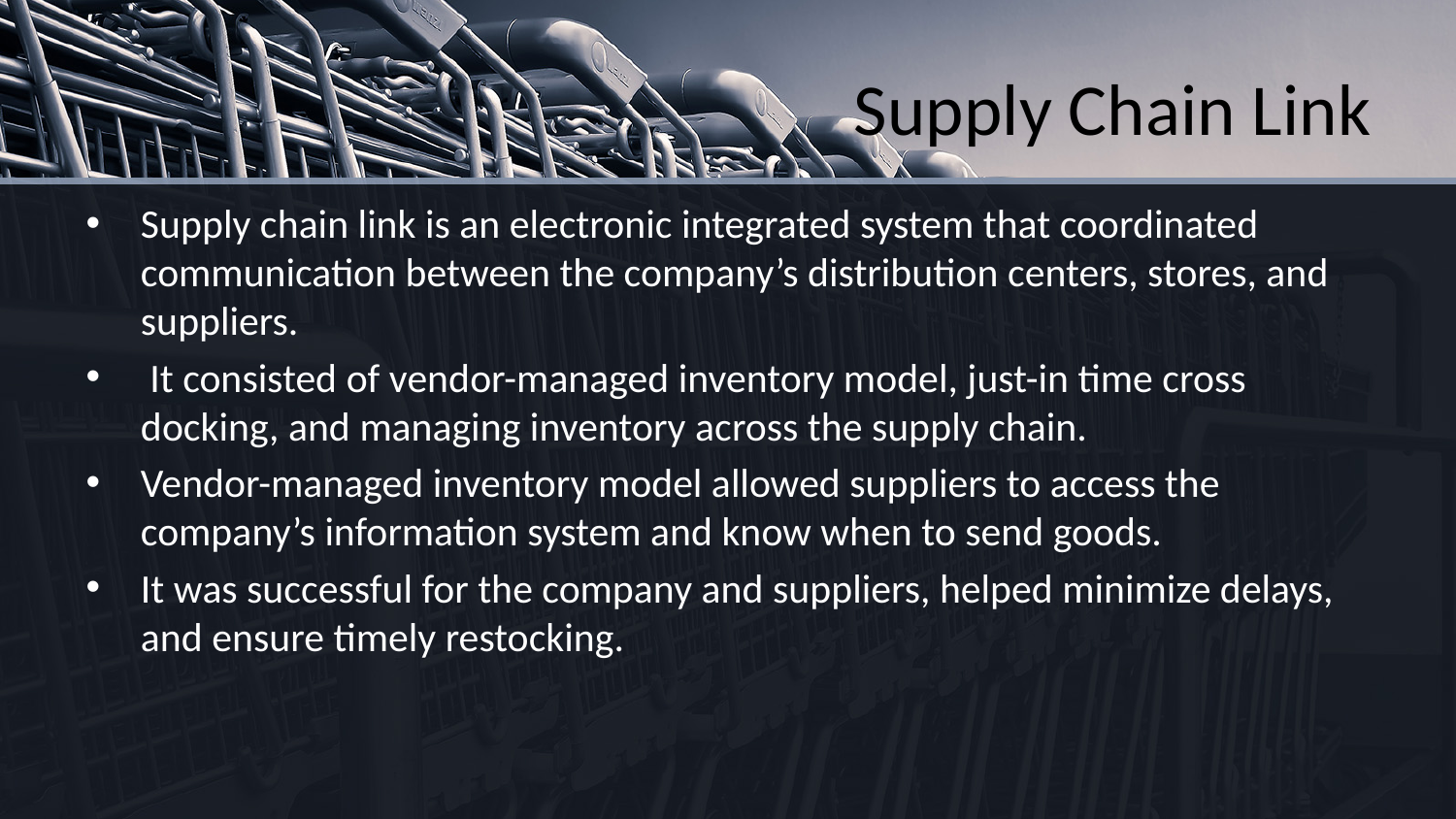

# Supply Chain Link
Supply chain link is an electronic integrated system that coordinated communication between the company’s distribution centers, stores, and suppliers.
 It consisted of vendor-managed inventory model, just-in time cross docking, and managing inventory across the supply chain.
Vendor-managed inventory model allowed suppliers to access the company’s information system and know when to send goods.
It was successful for the company and suppliers, helped minimize delays, and ensure timely restocking.